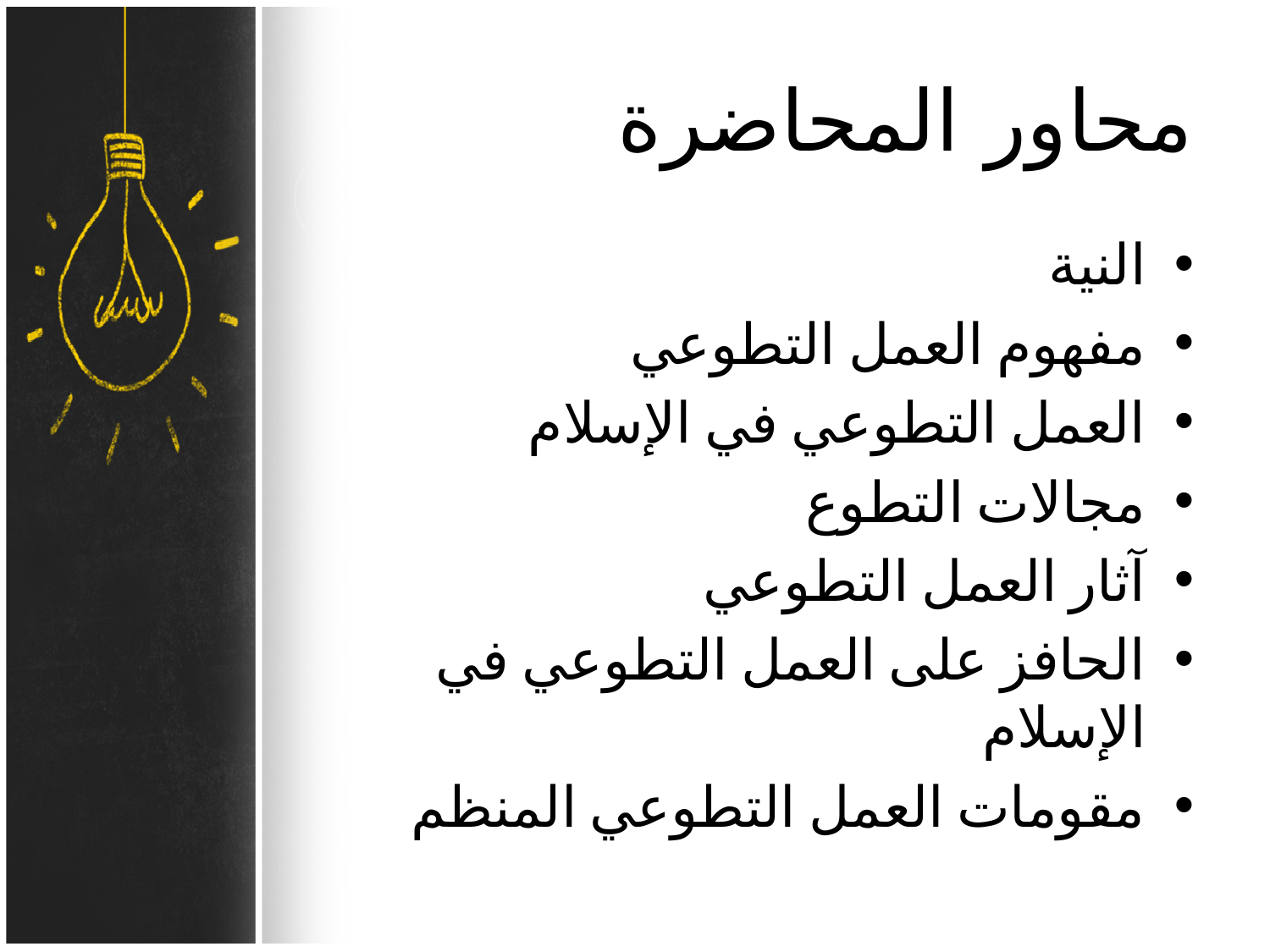

# محاور المحاضرة
النية
مفهوم العمل التطوعي
العمل التطوعي في الإسلام
مجالات التطوع
آثار العمل التطوعي
الحافز على العمل التطوعي في الإسلام
مقومات العمل التطوعي المنظم